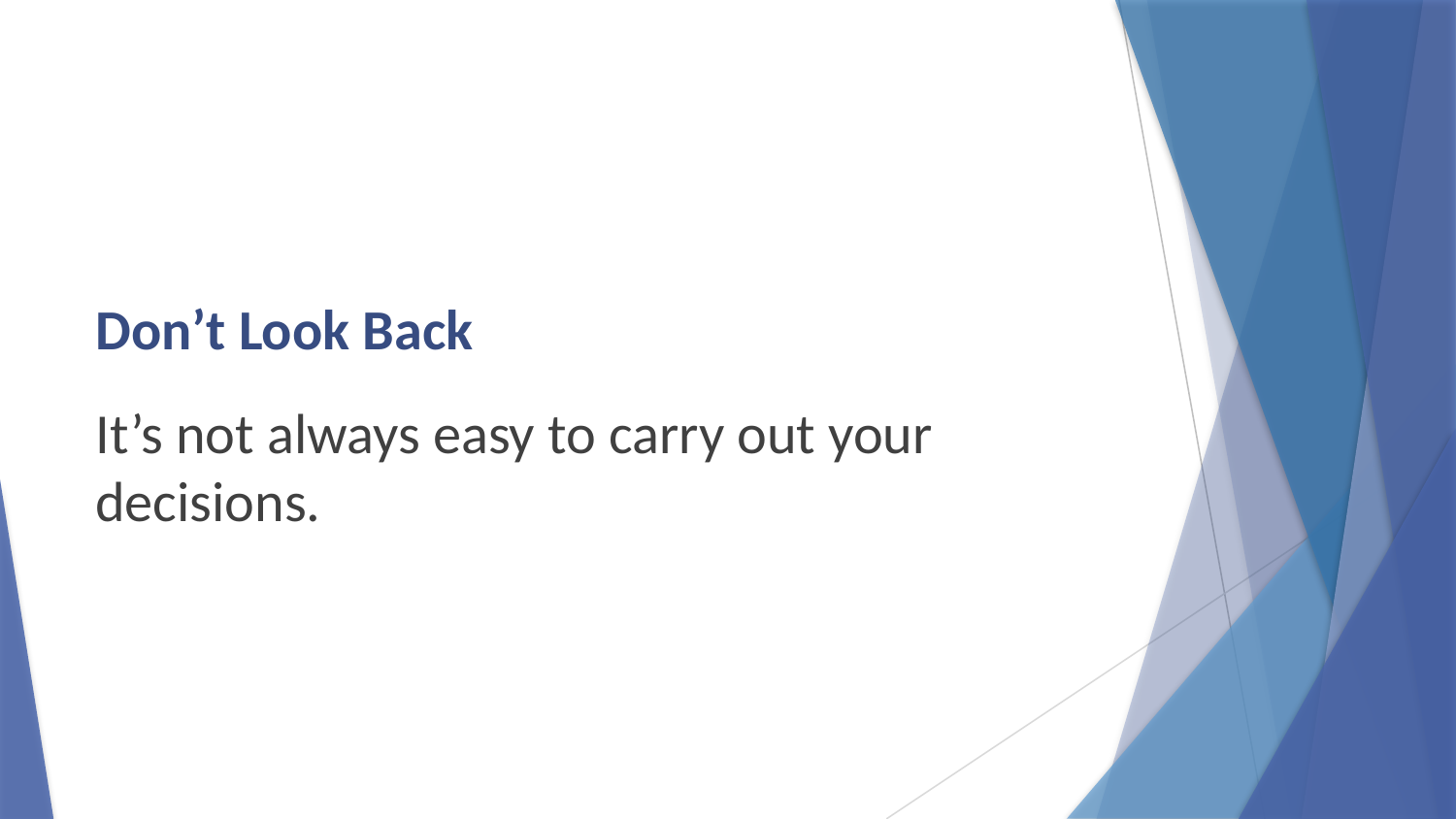

# Don’t Look Back
It’s not always easy to carry out your decisions.